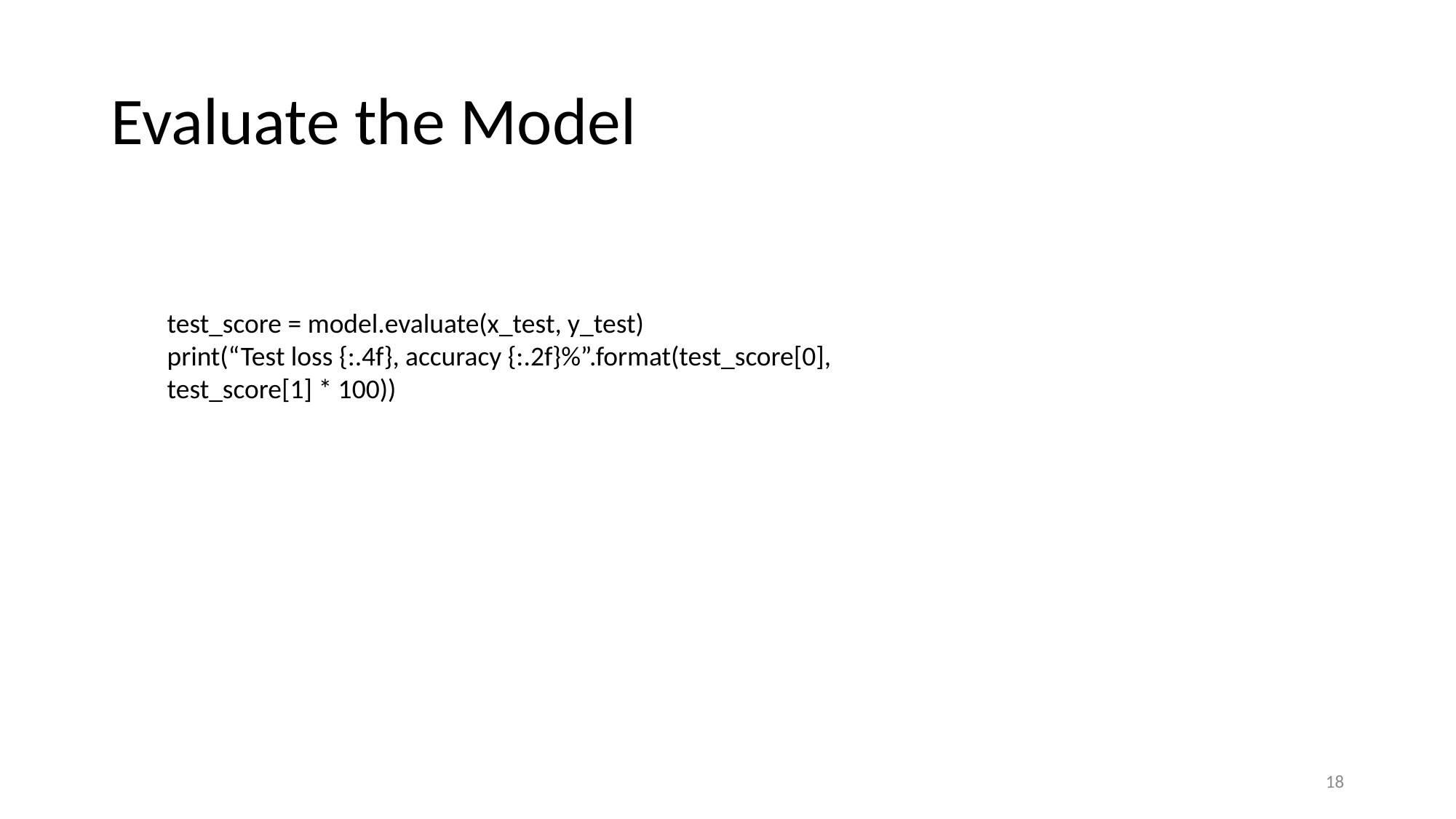

# Evaluate the Model

test_score = model.evaluate(x_test, y_test)
print(“Test loss {:.4f}, accuracy {:.2f}%”.format(test_score[0], test_score[1] * 100))
18